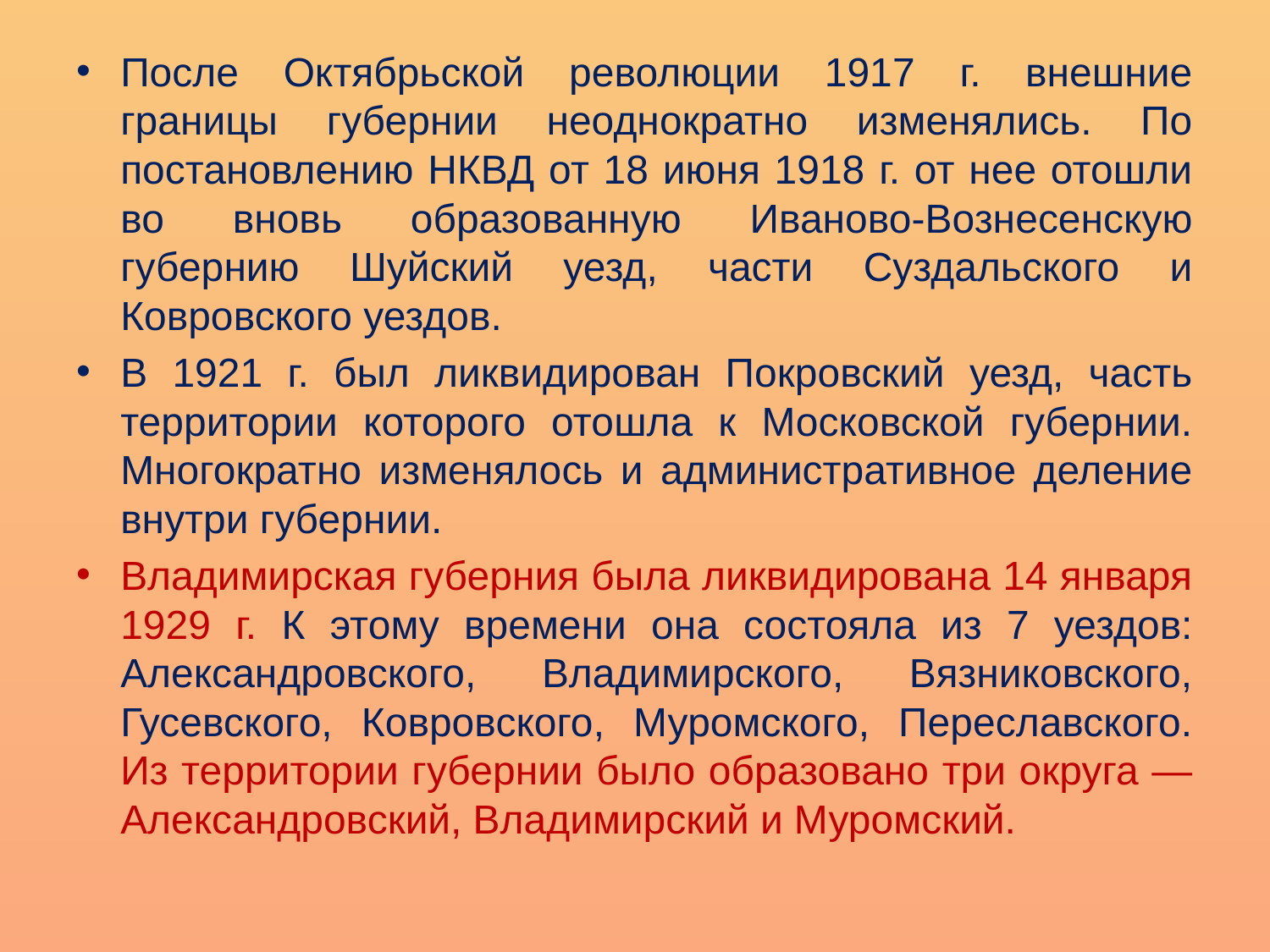

#
После Октябрьской революции 1917 г. внешние границы губернии неоднократно изменялись. По постановлению НКВД от 18 июня 1918 г. от нее отошли во вновь образованную Иваново-Вознесенскую губернию Шуйский уезд, части Суздальского и Ковровского уездов.
В 1921 г. был ликвидирован Покровский уезд, часть территории которого отошла к Московской губернии. Многократно изменялось и административное деление внутри губернии.
Владимирская губерния была ликвидирована 14 января 1929 г. К этому времени она состояла из 7 уездов: Александровского, Владимирского, Вязниковского, Гусевского, Ковровского, Муромского, Переславского. Из территории губернии было образовано три округа — Александровский, Владимирский и Муромский.